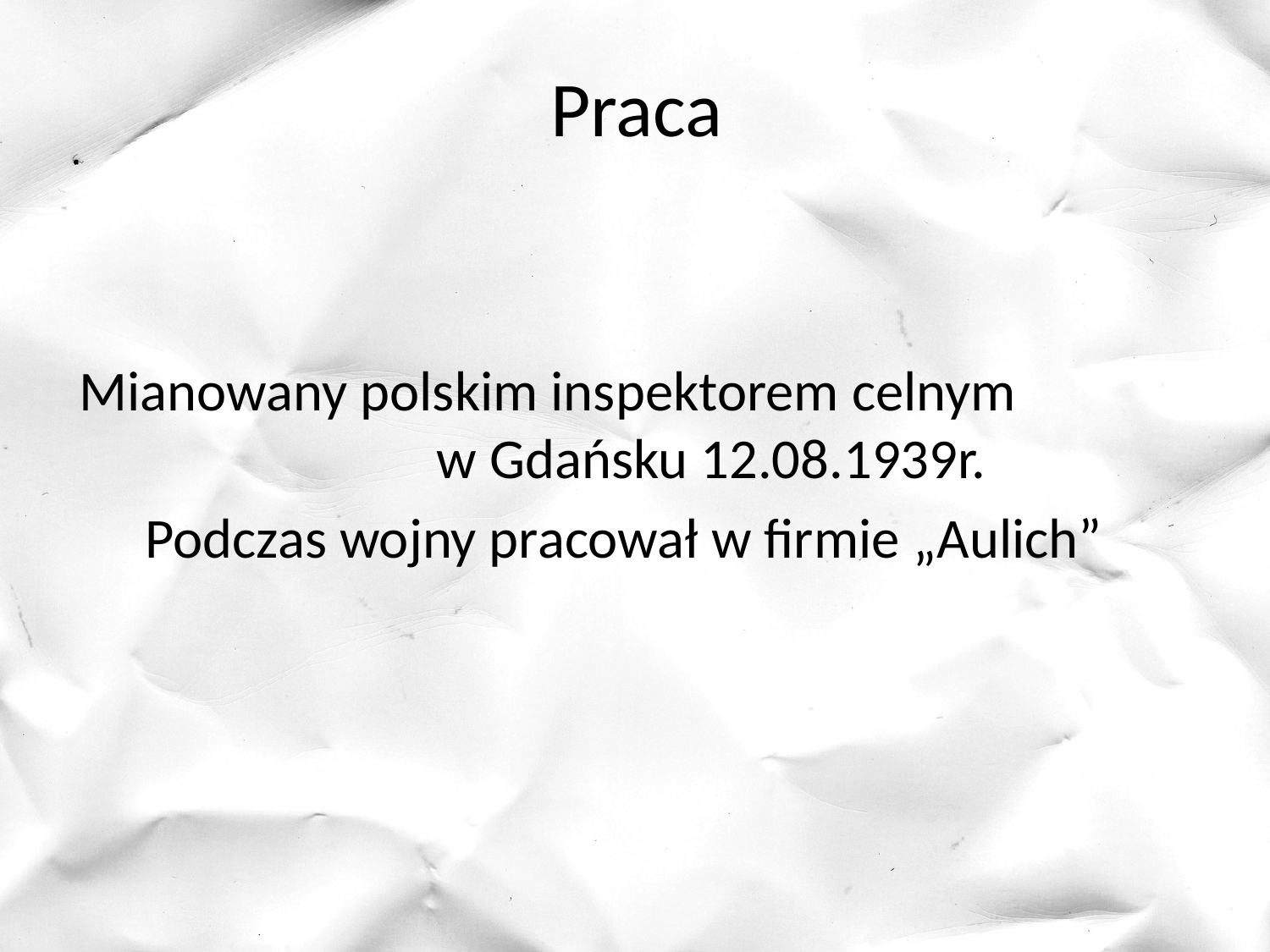

Praca
Mianowany polskim inspektorem celnym                       w Gdańsku 12.08.1939r.
Podczas wojny pracował w firmie „Aulich”